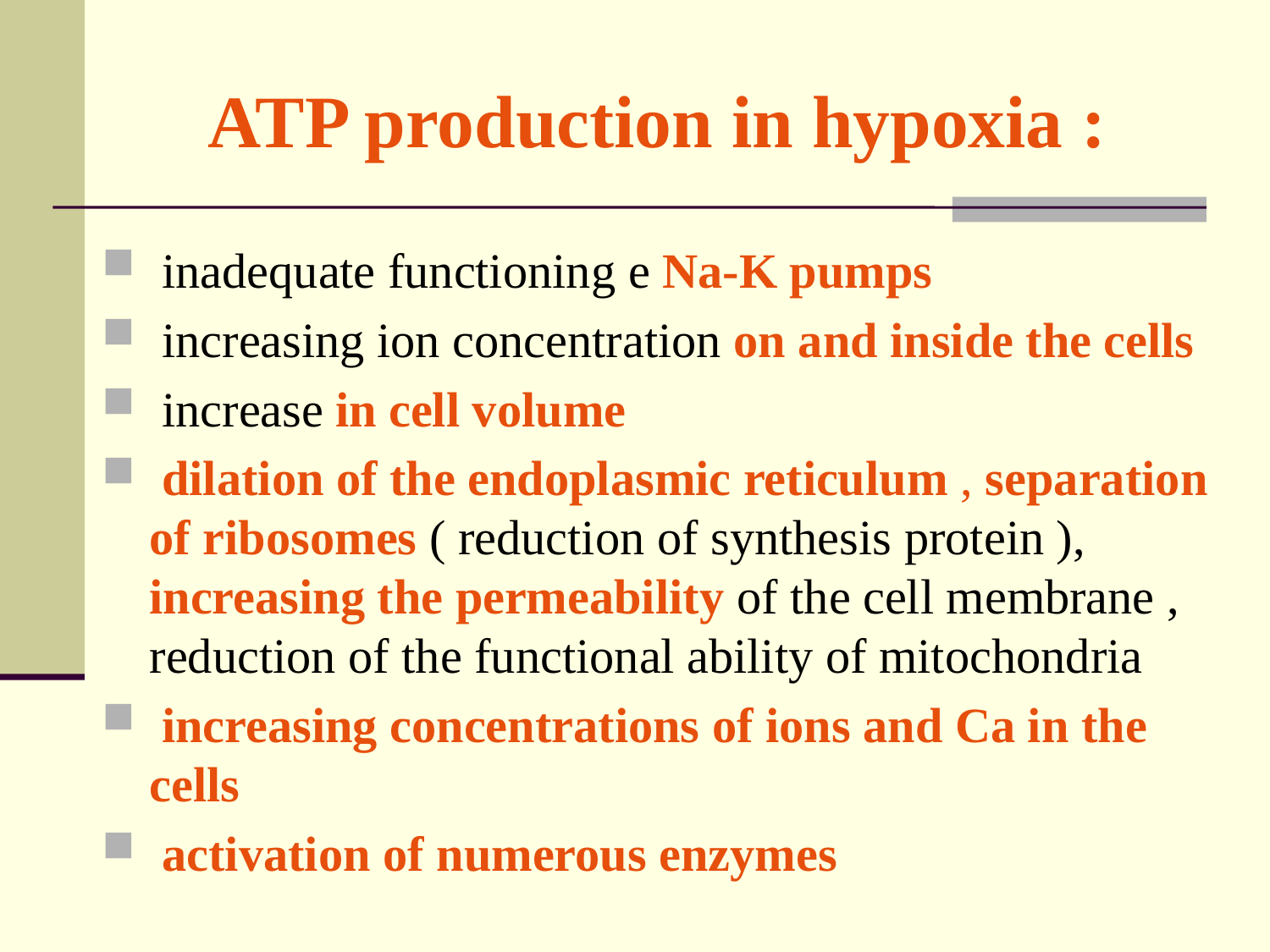

# ATP production in hypoxia :
 inadequate functioning e Na-K pumps
 increasing ion concentration on and inside the cells
 increase in cell volume
 dilation of the endoplasmic reticulum , separation of ribosomes ( reduction of synthesis protein ), increasing the permeability of the cell membrane , reduction of the functional ability of mitochondria
 increasing concentrations of ions and Ca in the cells
 activation of numerous enzymes